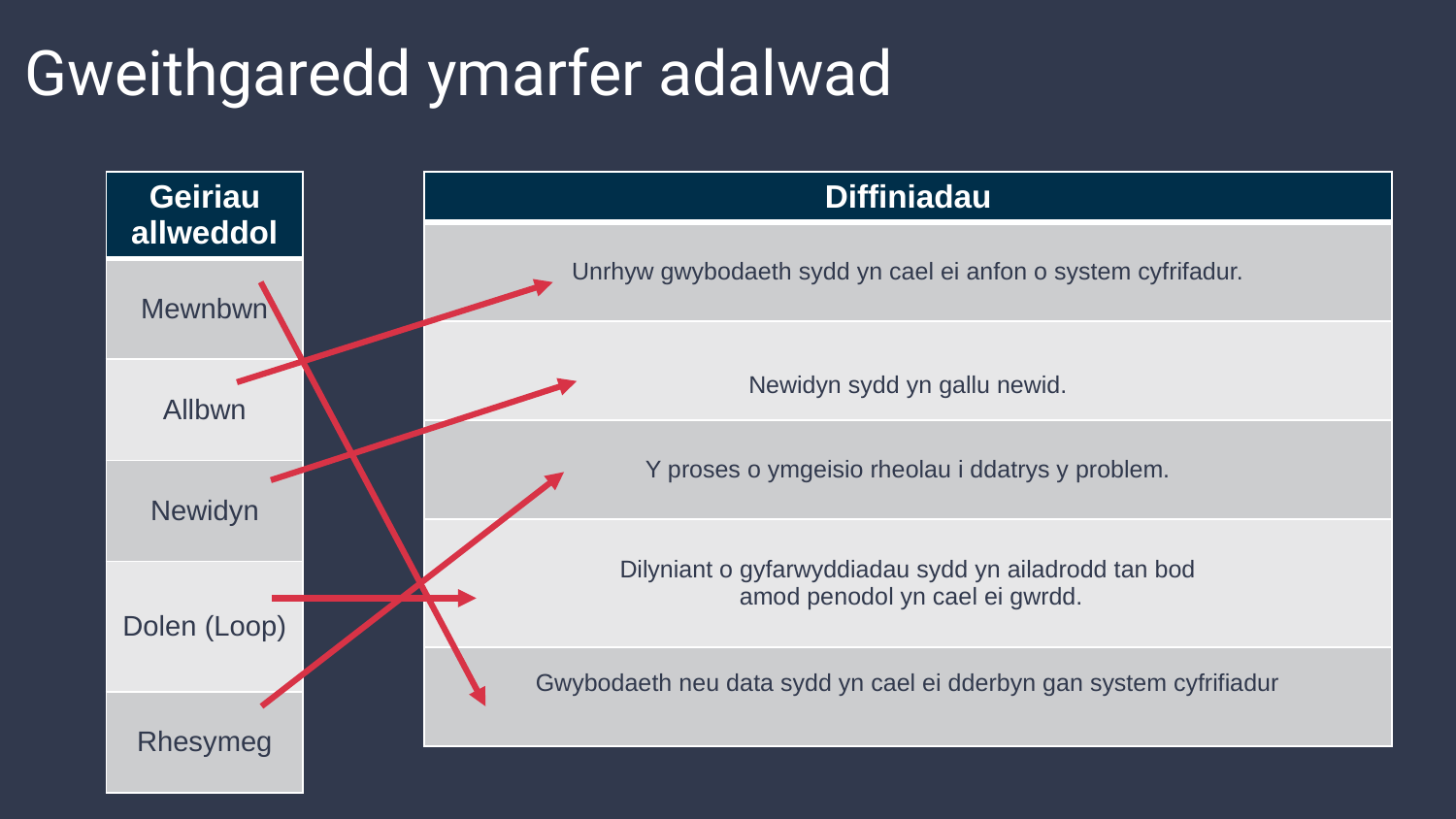

# Gweithgaredd ymarfer adalwad
| Geiriau allweddol |
| --- |
| Mewnbwn |
| Allbwn |
| Newidyn |
| Dolen (Loop) |
| Rhesymeg |
| Diffiniadau |
| --- |
| Unrhyw gwybodaeth sydd yn cael ei anfon o system cyfrifadur. |
| Newidyn sydd yn gallu newid. |
| Y proses o ymgeisio rheolau i ddatrys y problem. |
| Dilyniant o gyfarwyddiadau sydd yn ailadrodd tan bod amod penodol yn cael ei gwrdd. |
| Gwybodaeth neu data sydd yn cael ei dderbyn gan system cyfrifiadur |